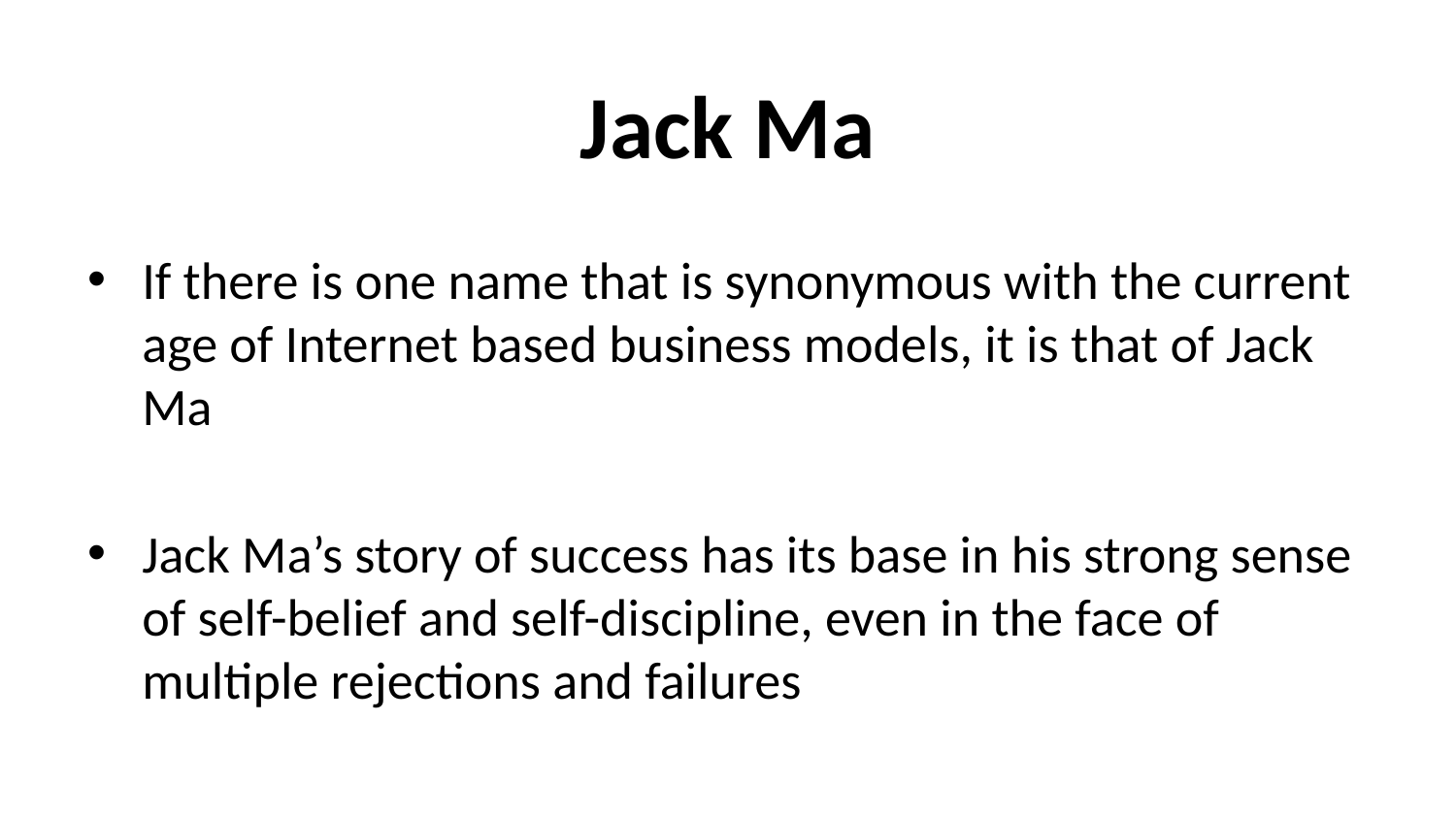

# Jack Ma
If there is one name that is synonymous with the current age of Internet based business models, it is that of Jack Ma

Jack Ma’s story of success has its base in his strong sense of self-belief and self-discipline, even in the face of multiple rejections and failures